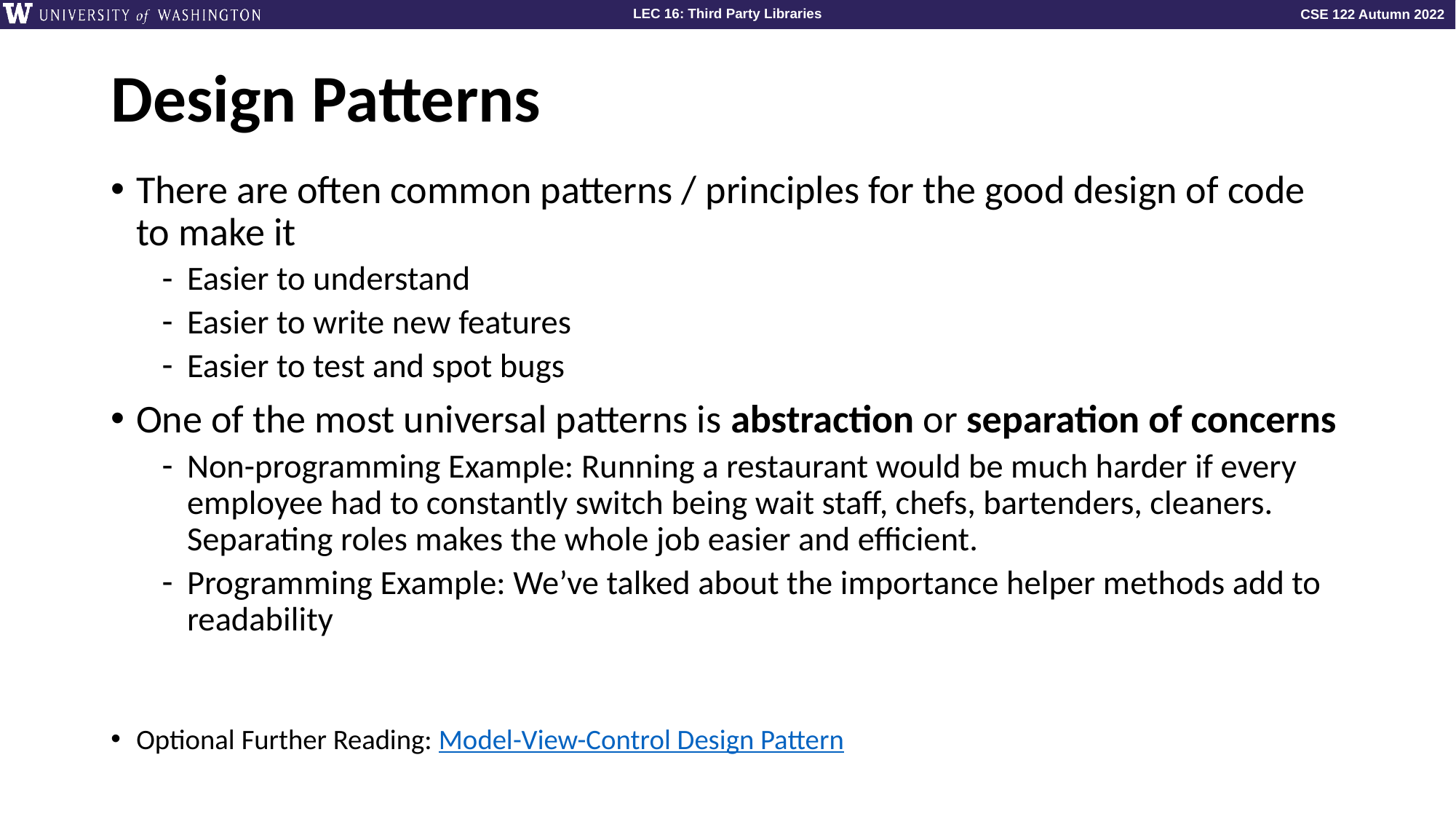

# Design Patterns
There are often common patterns / principles for the good design of code to make it
Easier to understand
Easier to write new features
Easier to test and spot bugs
One of the most universal patterns is abstraction or separation of concerns
Non-programming Example: Running a restaurant would be much harder if every employee had to constantly switch being wait staff, chefs, bartenders, cleaners. Separating roles makes the whole job easier and efficient.
Programming Example: We’ve talked about the importance helper methods add to readability
Optional Further Reading: Model-View-Control Design Pattern